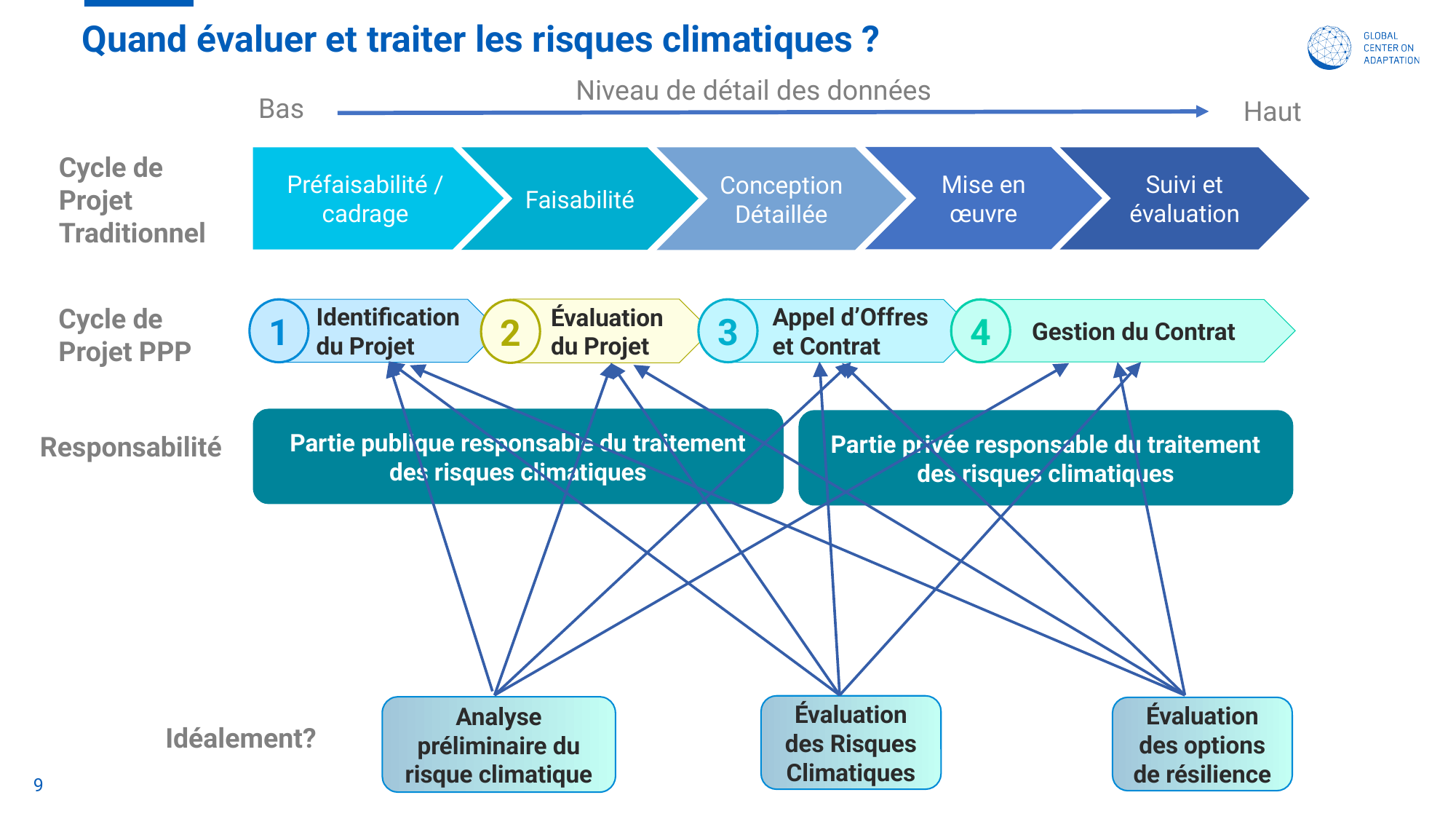

# Quand évaluer et traiter les risques climatiques ?
Niveau de détail des données
Bas
Haut
Cycle de Projet Traditionnel
Mise en œuvre
Préfaisabilité / cadrage
Suivi et évaluation
Faisabilité
Conception Détaillée
Cycle de Projet PPP
Évaluation du Projet
3
1
Identification du Projet
4
Appel d’Offres et Contrat
Gestion du Contrat
2
Partie publique responsable du traitement des risques climatiques
Partie privée responsable du traitement des risques climatiques
Responsabilité
Évaluation des Risques Climatiques
Analyse préliminaire du risque climatique
Évaluation des options de résilience
Idéalement?